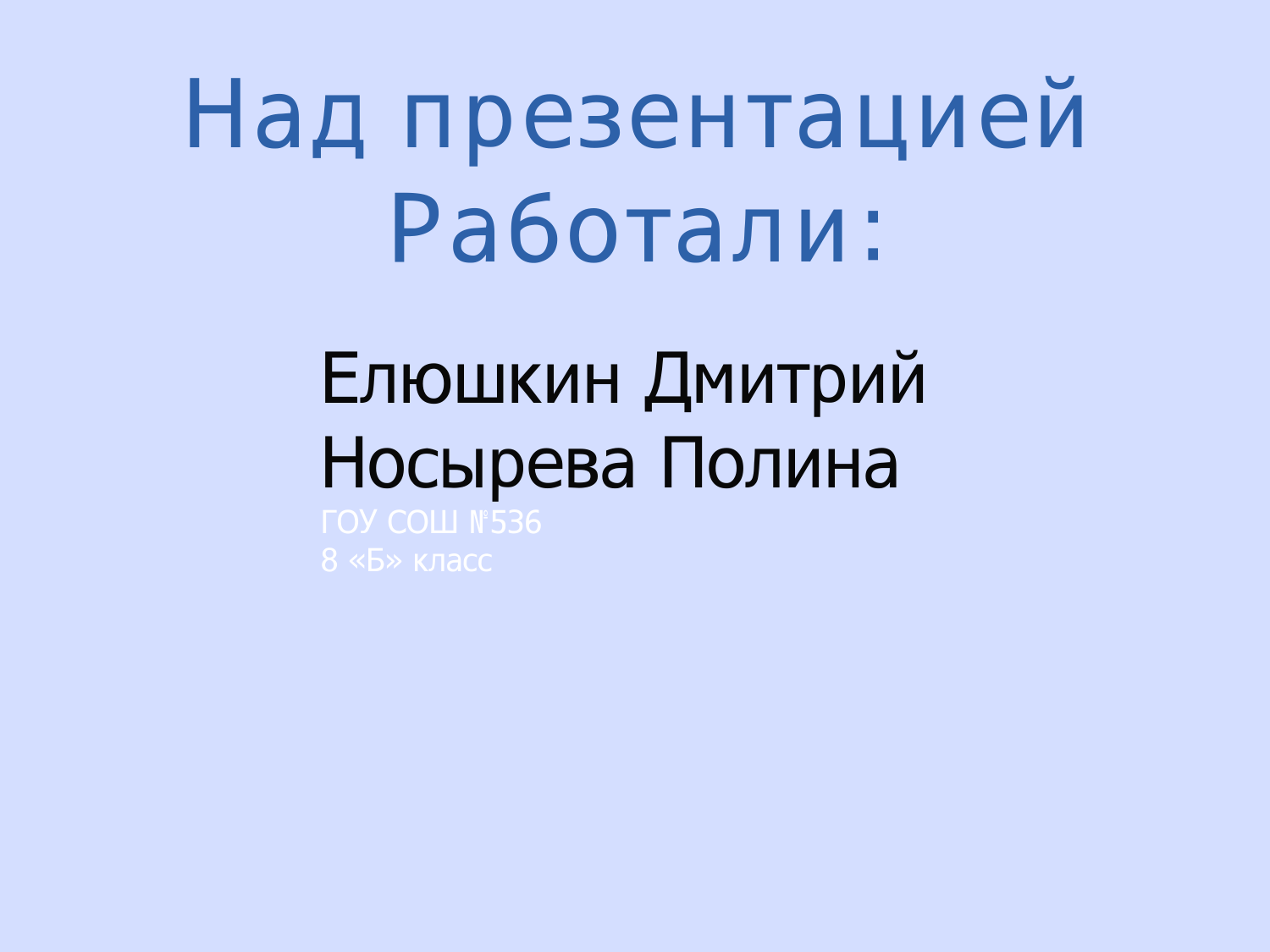

Над презентацией
Работали:
Елюшкин Дмитрий
Носырева Полина
ГОУ СОШ №536
8 «Б» класс